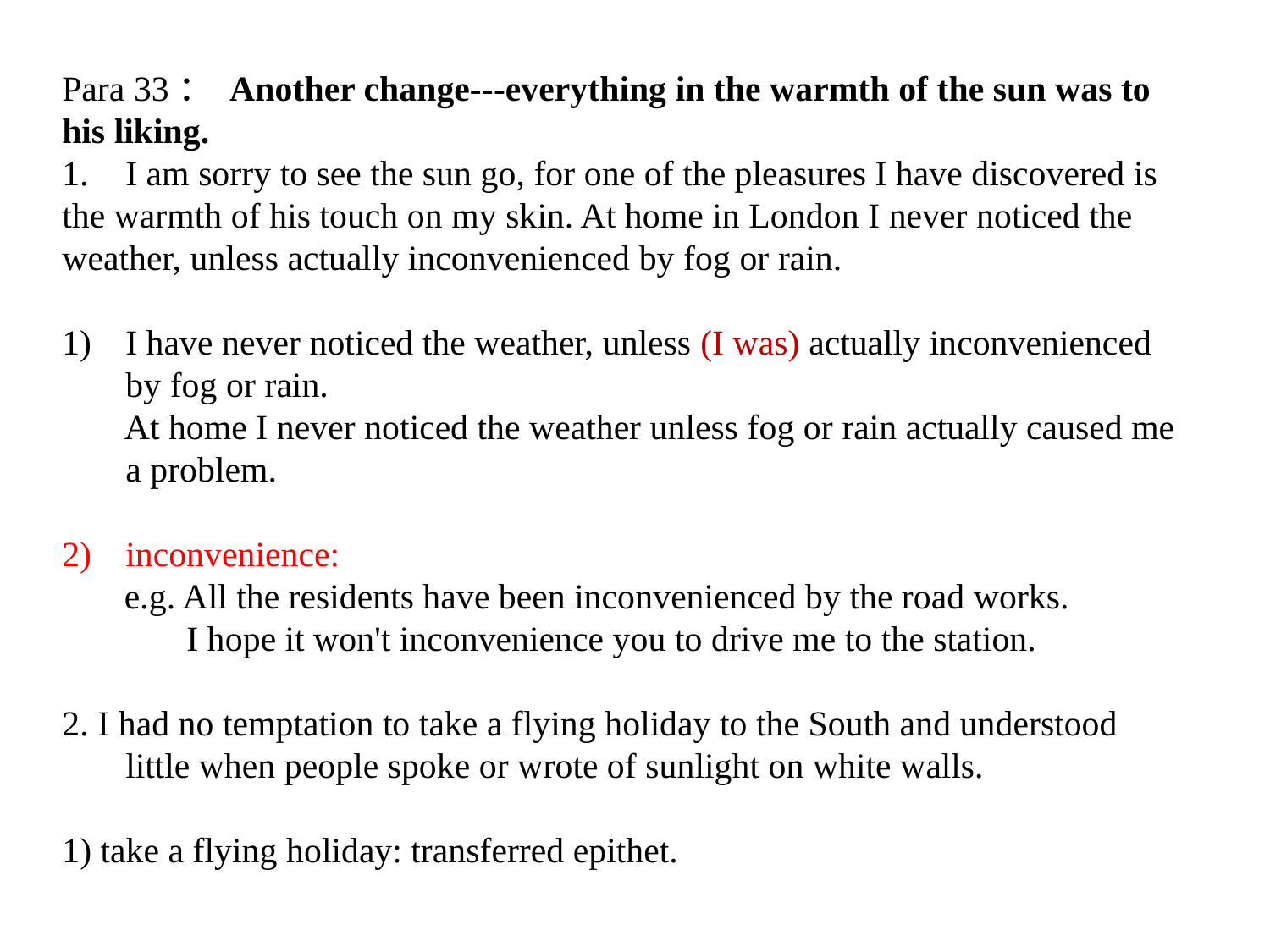

Para 33： Another change---everything in the warmth of the sun was to his liking.
I am sorry to see the sun go, for one of the pleasures I have discovered is
the warmth of his touch on my skin. At home in London I never noticed the
weather, unless actually inconvenienced by fog or rain.

I have never noticed the weather, unless (I was) actually inconvenienced by fog or rain.
       At home I never noticed the weather unless fog or rain actually caused me a problem.

inconvenience:
       e.g. All the residents have been inconvenienced by the road works.
              I hope it won't inconvenience you to drive me to the station.

2. I had no temptation to take a flying holiday to the South and understood little when people spoke or wrote of sunlight on white walls.

1) take a flying holiday: transferred epithet.